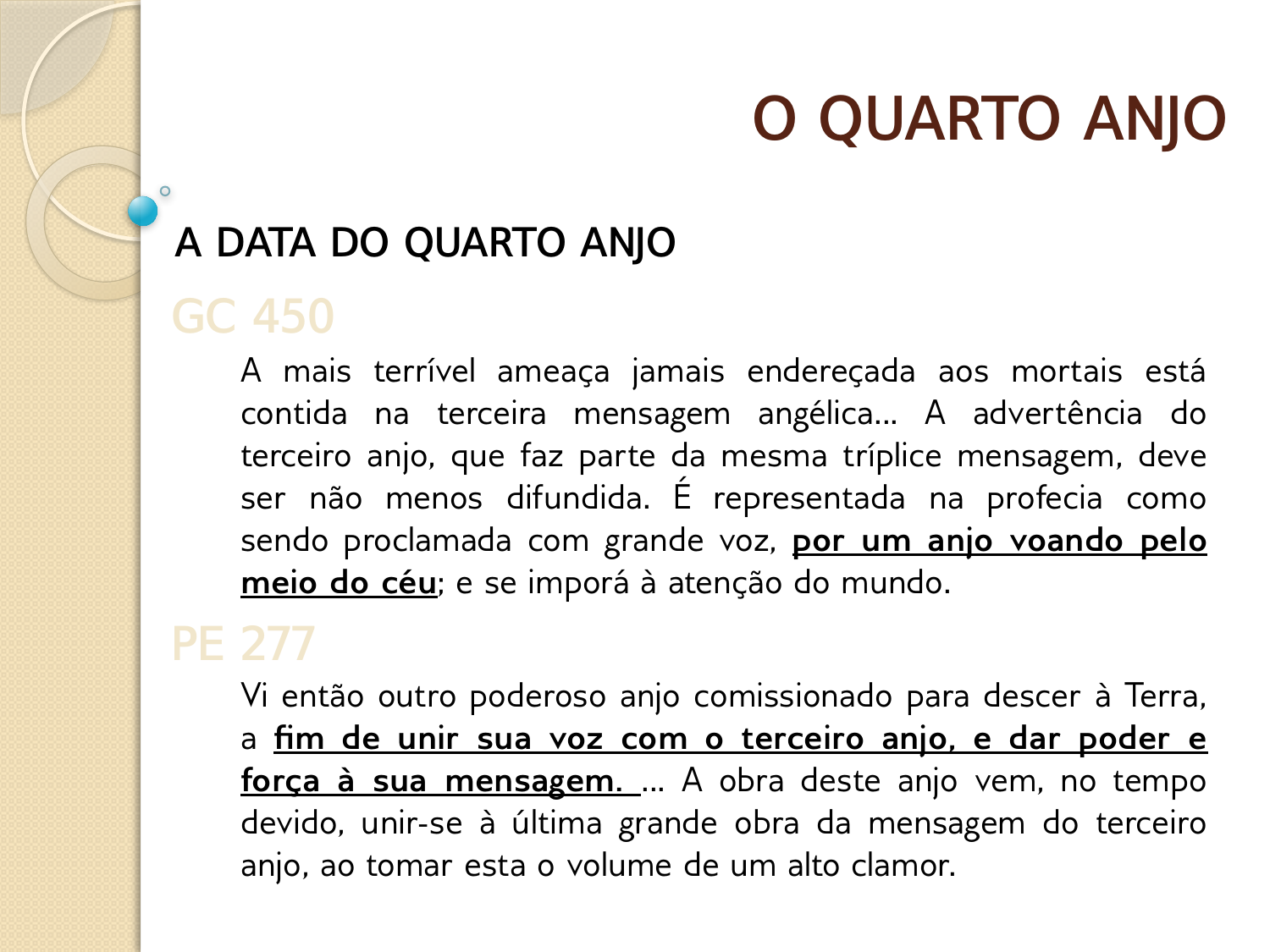

O QUARTO ANJO
A DATA DO QUARTO ANJO
GC 450
A mais terrível ameaça jamais endereçada aos mortais está contida na terceira mensagem angélica... A advertência do terceiro anjo, que faz parte da mesma tríplice mensagem, deve ser não menos difundida. É representada na profecia como sendo proclamada com grande voz, por um anjo voando pelo meio do céu; e se imporá à atenção do mundo.
PE 277
Vi então outro poderoso anjo comissionado para descer à Terra, a fim de unir sua voz com o terceiro anjo, e dar poder e força à sua mensagem. ... A obra deste anjo vem, no tempo devido, unir-se à última grande obra da mensagem do terceiro anjo, ao tomar esta o volume de um alto clamor.